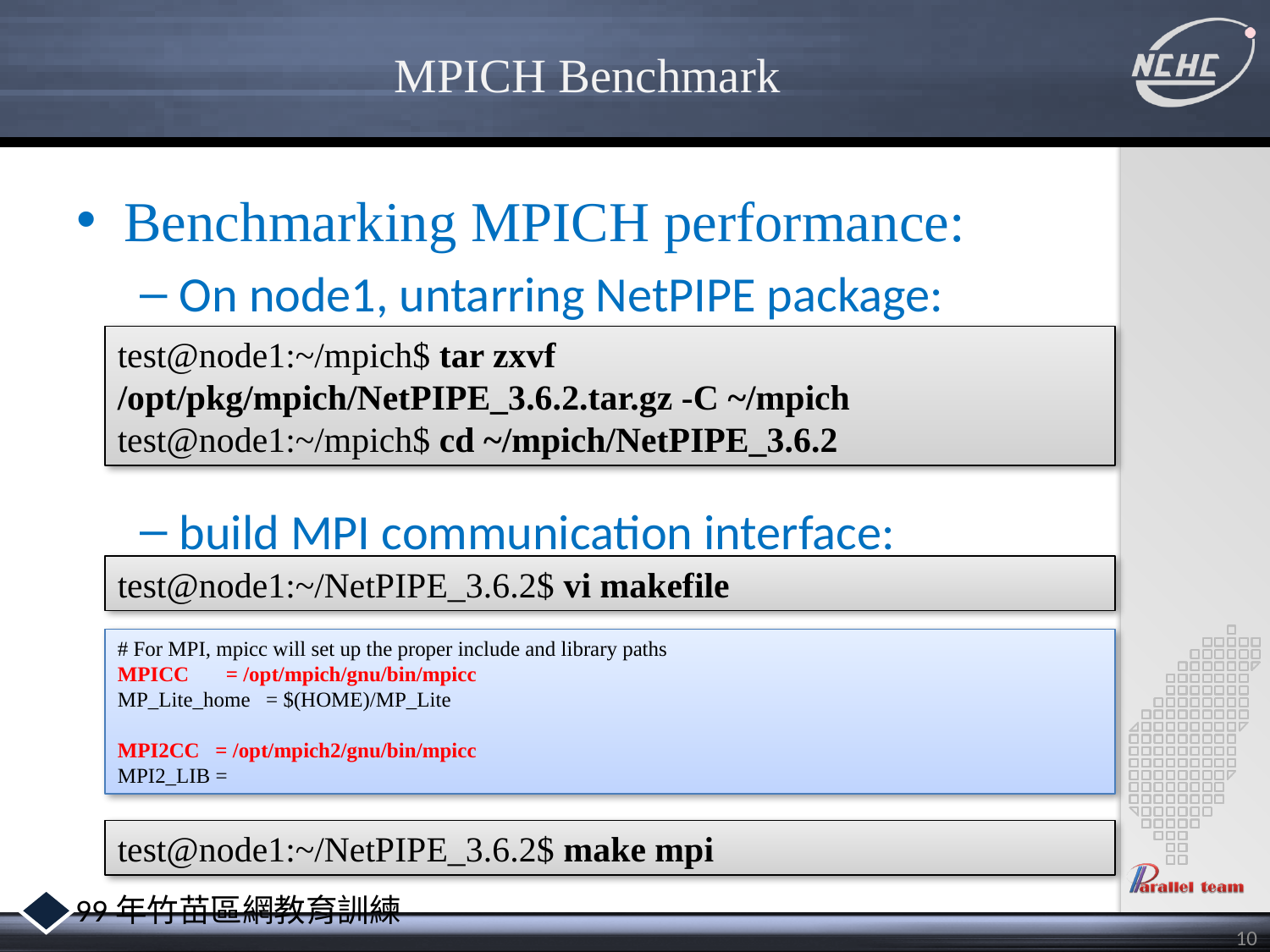

# MPICH Benchmark
Benchmarking MPICH performance:
On node1, untarring NetPIPE package:

build MPI communication interface:
test@node1:~/mpich$ tar zxvf /opt/pkg/mpich/NetPIPE_3.6.2.tar.gz -C ~/mpich
test@node1:~/mpich$ cd ~/mpich/NetPIPE_3.6.2
test@node1:~/NetPIPE_3.6.2$ vi makefile
# For MPI, mpicc will set up the proper include and library paths
MPICC       = /opt/mpich/gnu/bin/mpicc
MP_Lite_home   = $(HOME)/MP_Lite

MPI2CC   = /opt/mpich2/gnu/bin/mpicc
MPI2_LIB =
test@node1:~/NetPIPE_3.6.2$ make mpi
10